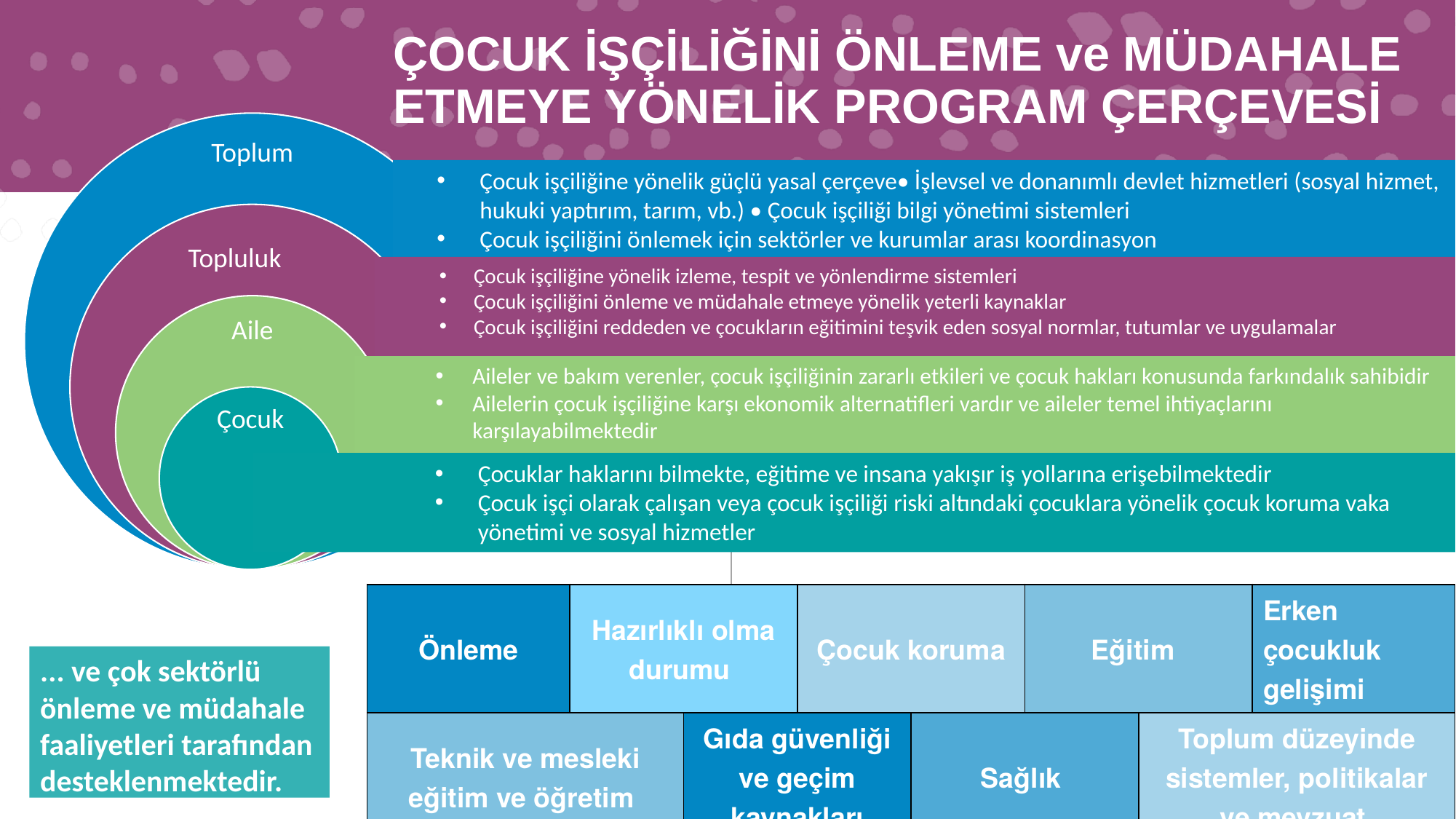

ÇOCUK İŞÇİLİĞİNİ ÖNLEME ve MÜDAHALE ETMEYE YÖNELİK PROGRAM ÇERÇEVESİ

Toplum

Aile

Çocuk

Çocuk işçiliğine yönelik güçlü yasal çerçeve• İşlevsel ve donanımlı devlet hizmetleri (sosyal hizmet, hukuki yaptırım, tarım, vb.) • Çocuk işçiliği bilgi yönetimi sistemleri
Çocuk işçiliğini önlemek için sektörler ve kurumlar arası koordinasyon

Topluluk
Çocuk işçiliğine yönelik izleme, tespit ve yönlendirme sistemleri
Çocuk işçiliğini önleme ve müdahale etmeye yönelik yeterli kaynaklar
Çocuk işçiliğini reddeden ve çocukların eğitimini teşvik eden sosyal normlar, tutumlar ve uygulamalar

Aileler ve bakım verenler, çocuk işçiliğinin zararlı etkileri ve çocuk hakları konusunda farkındalık sahibidir
Ailelerin çocuk işçiliğine karşı ekonomik alternatifleri vardır ve aileler temel ihtiyaçlarını karşılayabilmektedir

Çocuklar haklarını bilmekte, eğitime ve insana yakışır iş yollarına erişebilmektedir
Çocuk işçi olarak çalışan veya çocuk işçiliği riski altındaki çocuklara yönelik çocuk koruma vaka yönetimi ve sosyal hizmetler

| Önleme | Hazırlıklı olma durumu |  | Çocuk koruma |  | Eğitim |  | Erken çocukluk gelişimi |
| --- | --- | --- | --- | --- | --- | --- | --- |
| Teknik ve mesleki eğitim ve öğretim |  | Gıda güvenliği ve geçim kaynakları |  | Sağlık |  | Toplum düzeyinde sistemler, politikalar ve mevzuat |  |
... ve çok sektörlü önleme ve müdahale faaliyetleri tarafından desteklenmektedir.